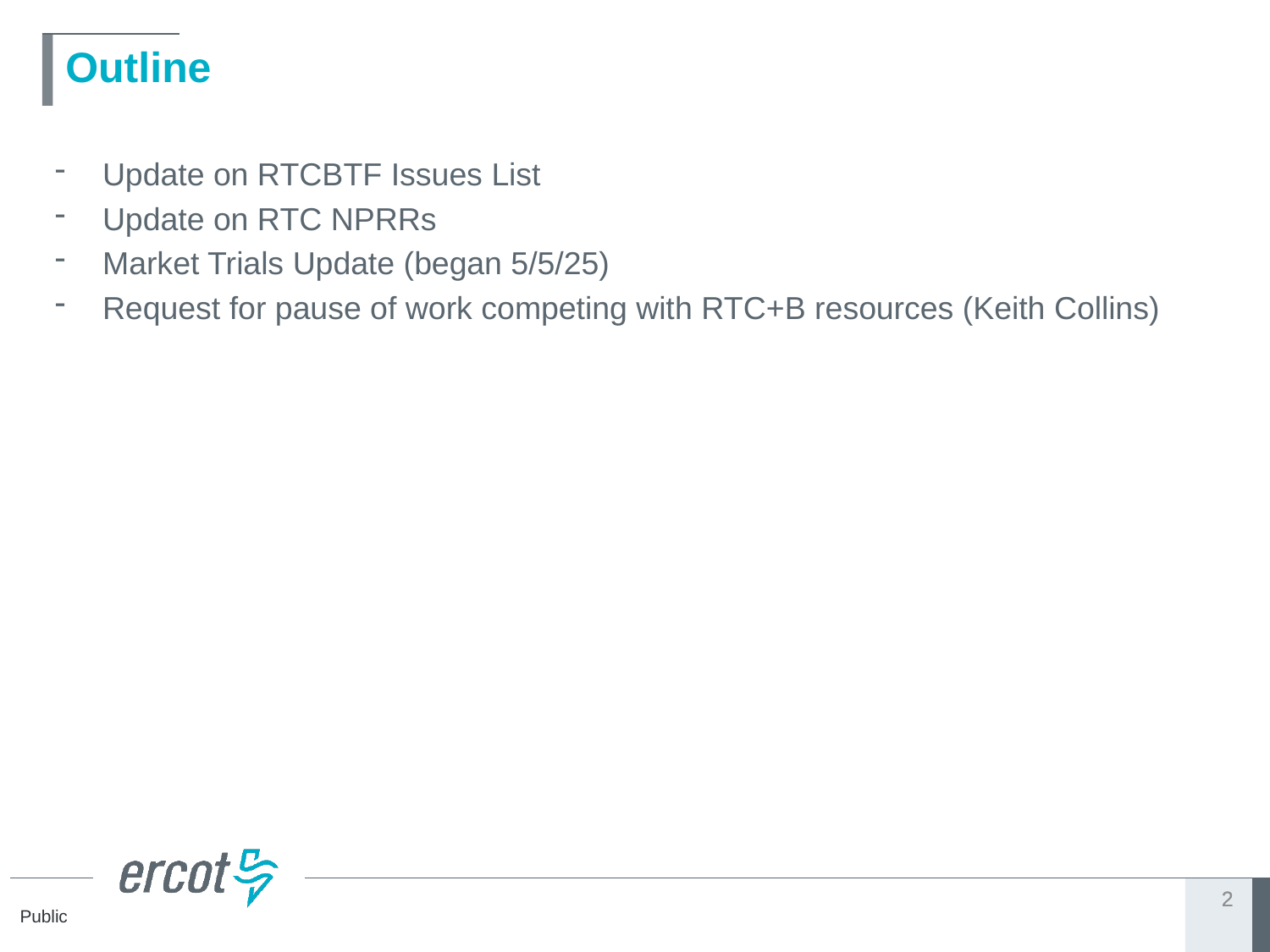

# Outline
Update on RTCBTF Issues List
Update on RTC NPRRs
Market Trials Update (began 5/5/25)
Request for pause of work competing with RTC+B resources (Keith Collins)

2